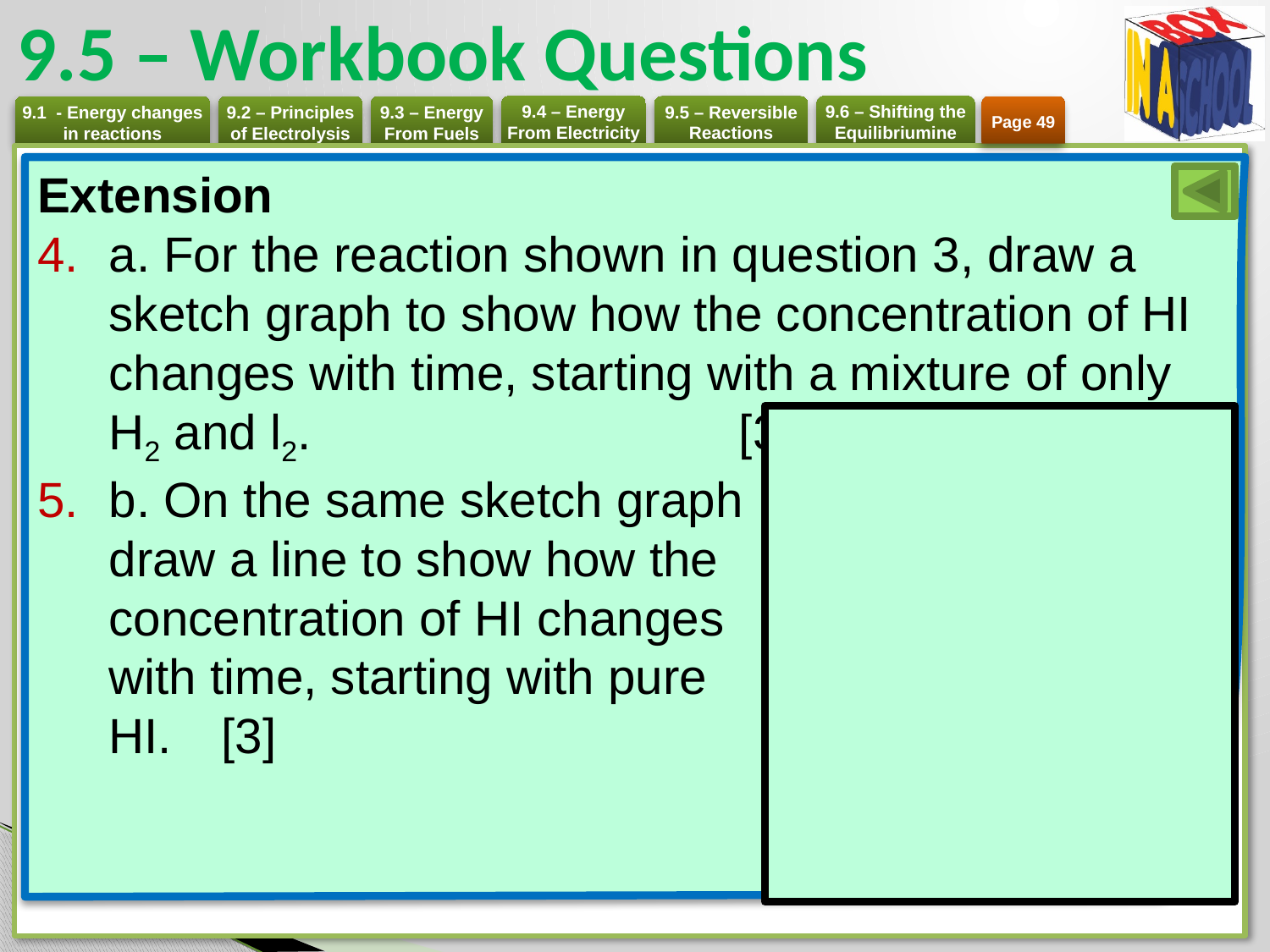

# 9.5 – Workbook Questions
Page 49
Extension
a. For the reaction shown in question 3, draw a sketch graph to show how the concentration of HI changes with time, starting with a mixture of only H2 and l2. 	[3]
b. On the same sketch graph
draw a line to show how the
concentration of HI changes
with time, starting with pure
HI. 	[3]